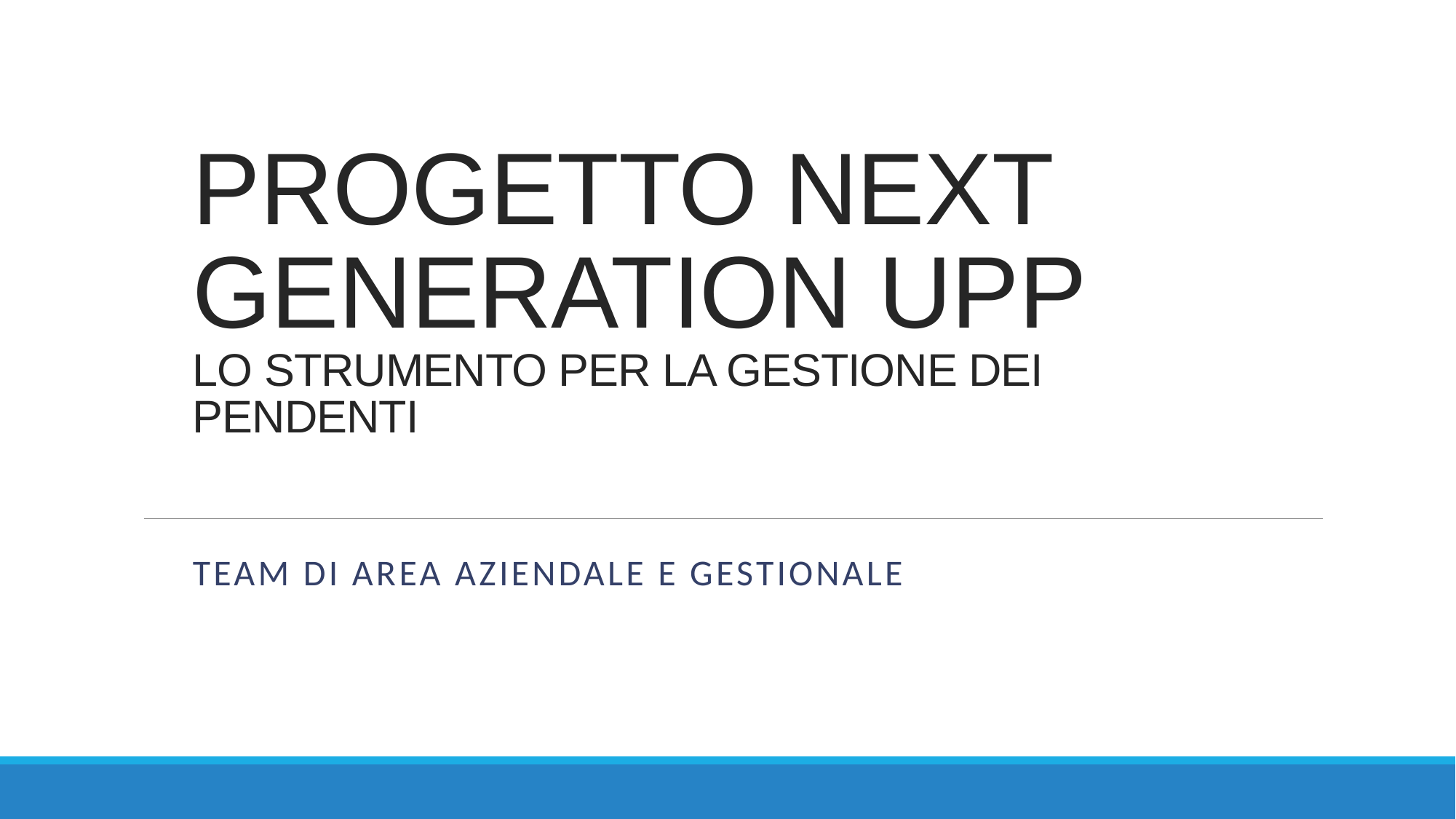

# PROGETTO NEXT GENERATION UPP LO STRUMENTO PER LA GESTIONE DEI PENDENTI
Team di area aziendale e gestionale